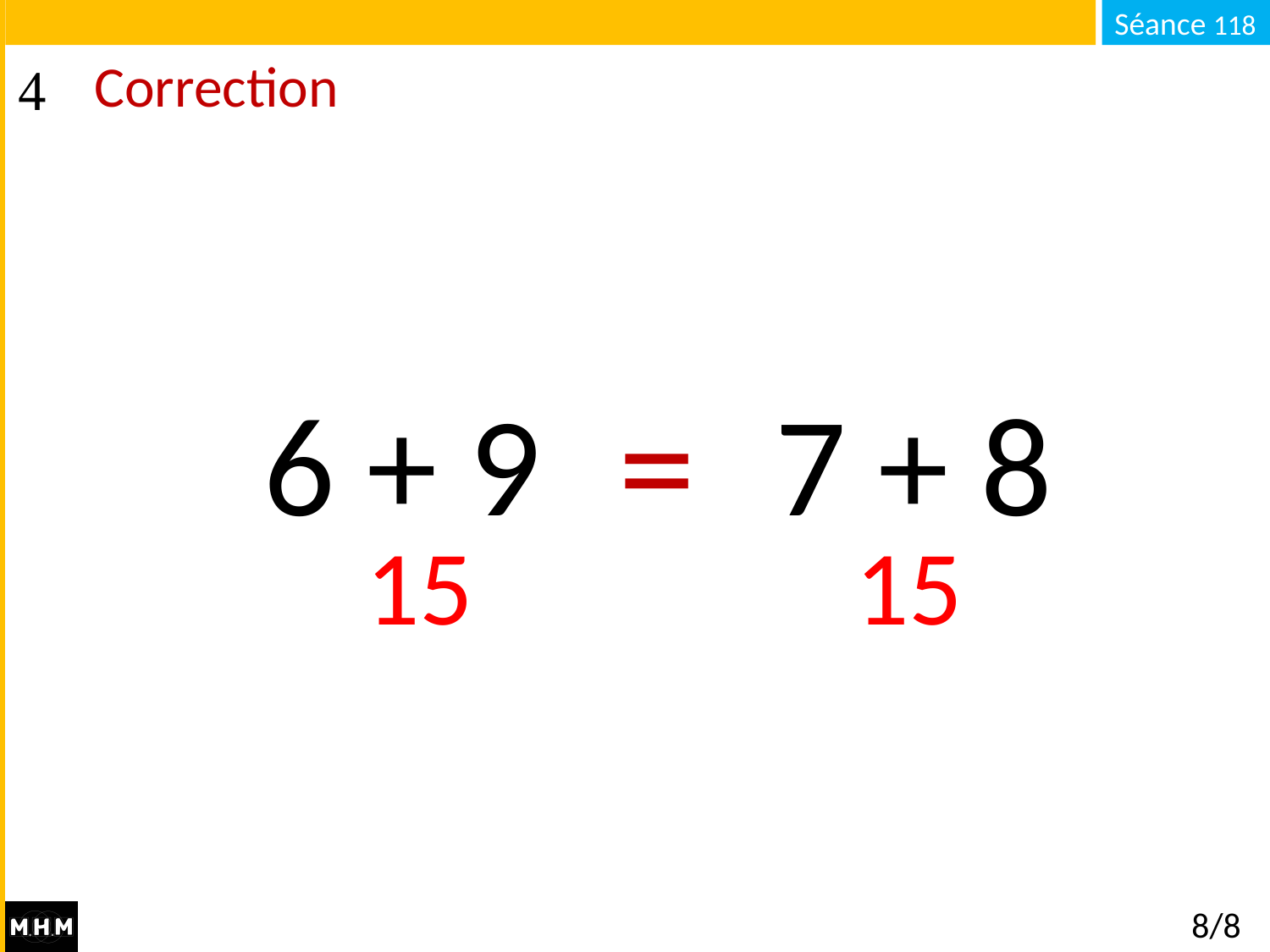

# Correction
=
6 + 9 . . . 7 + 8
15                15
8/8